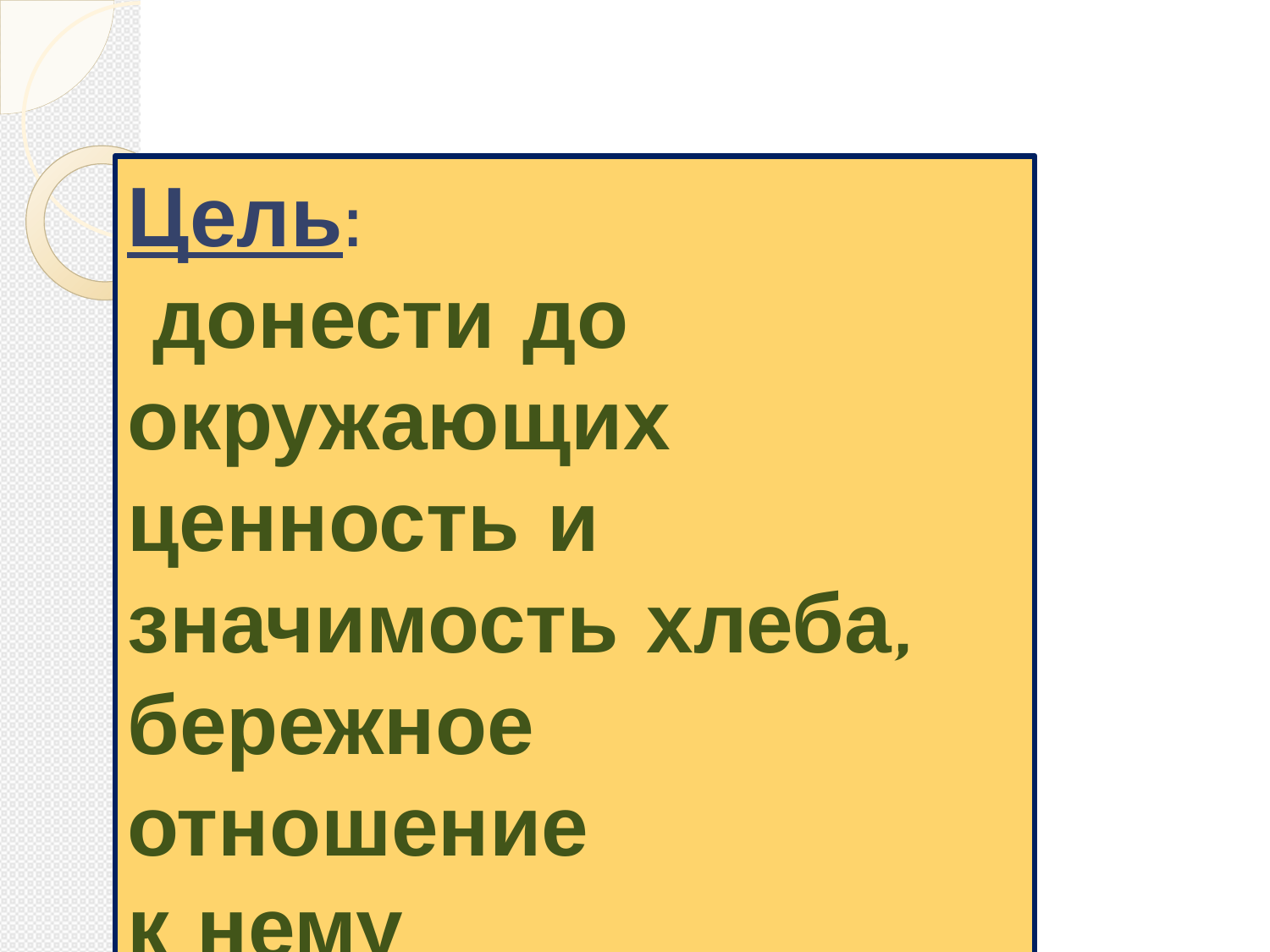

Цель:
 донести до окружающих ценность и значимость хлеба, бережное отношение
к нему